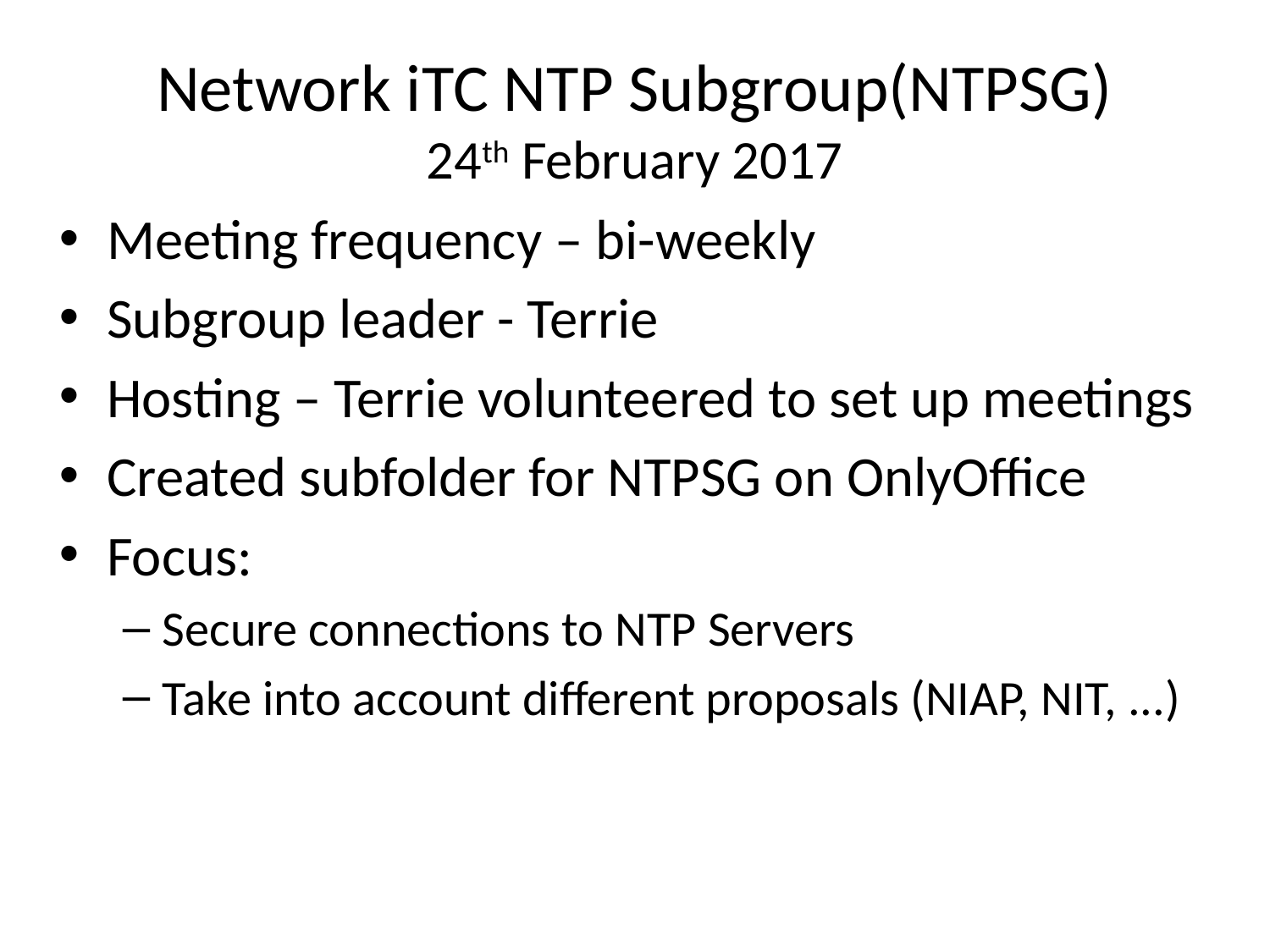

# Network iTC NTP Subgroup(NTPSG) 24th February 2017
Meeting frequency – bi-weekly
Subgroup leader - Terrie
Hosting – Terrie volunteered to set up meetings
Created subfolder for NTPSG on OnlyOffice
Focus:
Secure connections to NTP Servers
Take into account different proposals (NIAP, NIT, ...)